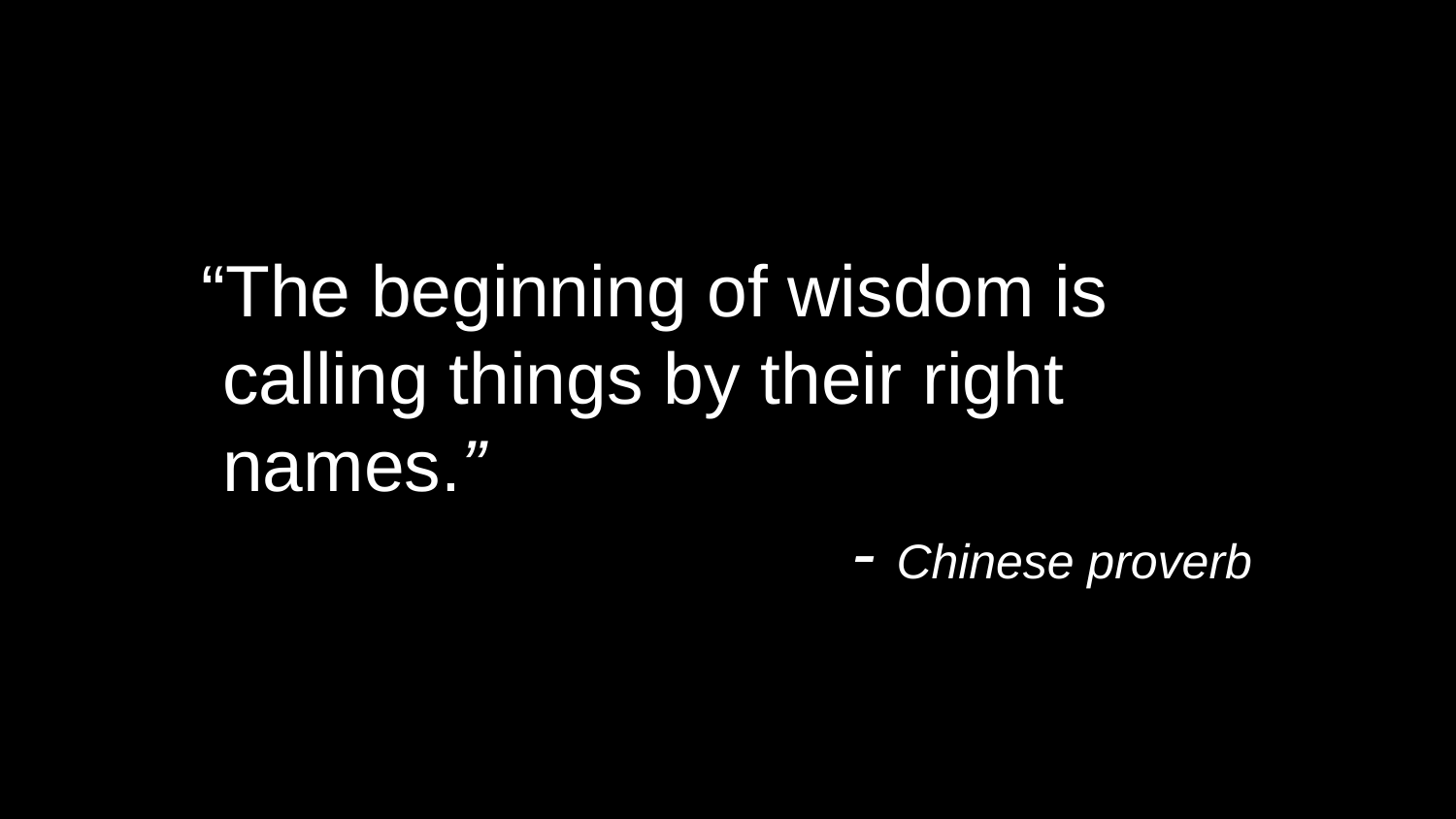

“The beginning of wisdom is calling things by their right names.”
		- Chinese proverb